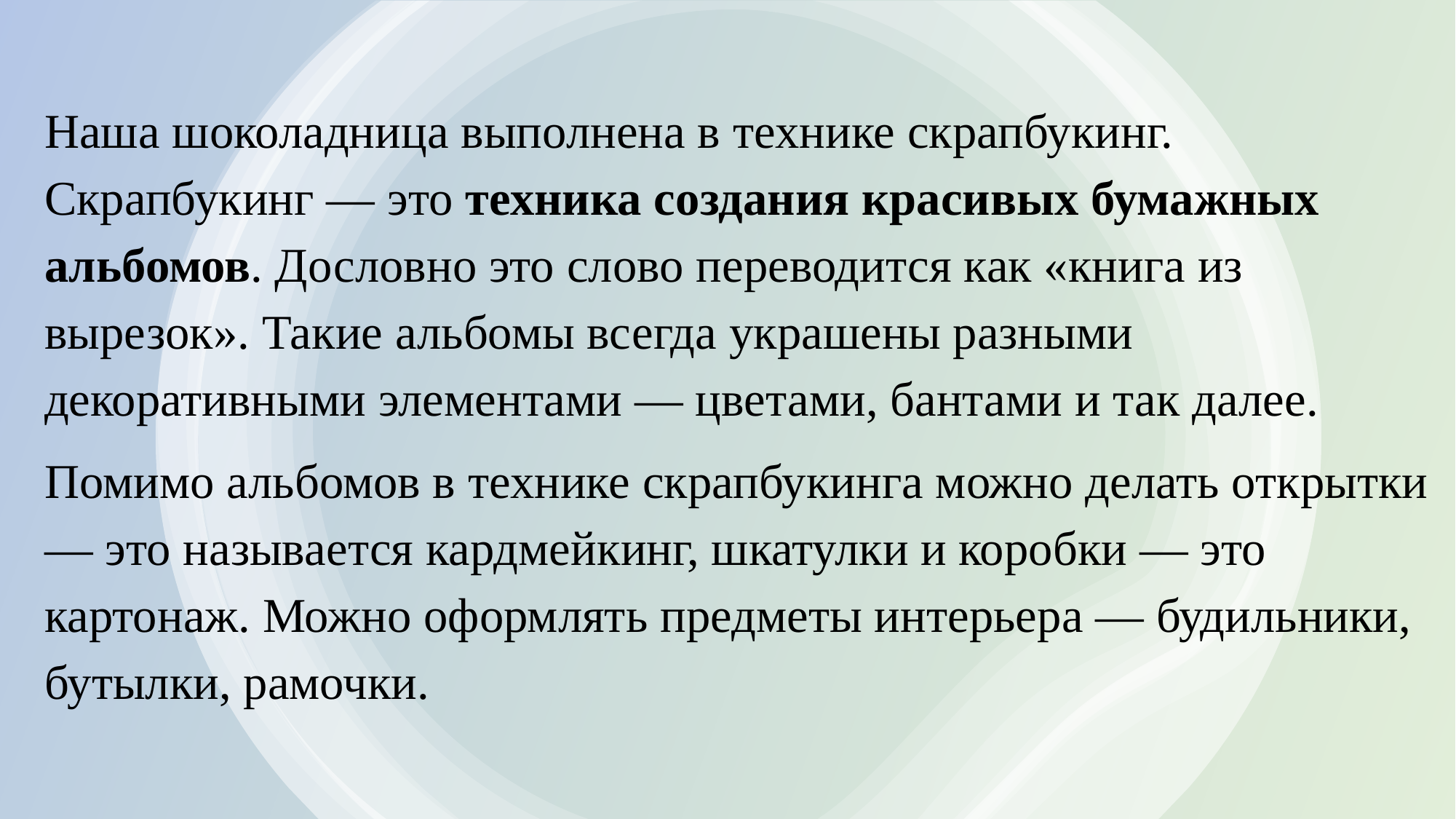

Наша шоколадница выполнена в технике скрапбукинг. Скрапбукинг — это техника создания красивых бумажных альбомов. Дословно это слово переводится как «книга из вырезок». Такие альбомы всегда украшены разными декоративными элементами — цветами, бантами и так далее.
Помимо альбомов в технике скрапбукинга можно делать открытки — это называется кардмейкинг, шкатулки и коробки — это картонаж. Можно оформлять предметы интерьера — будильники, бутылки, рамочки.

#